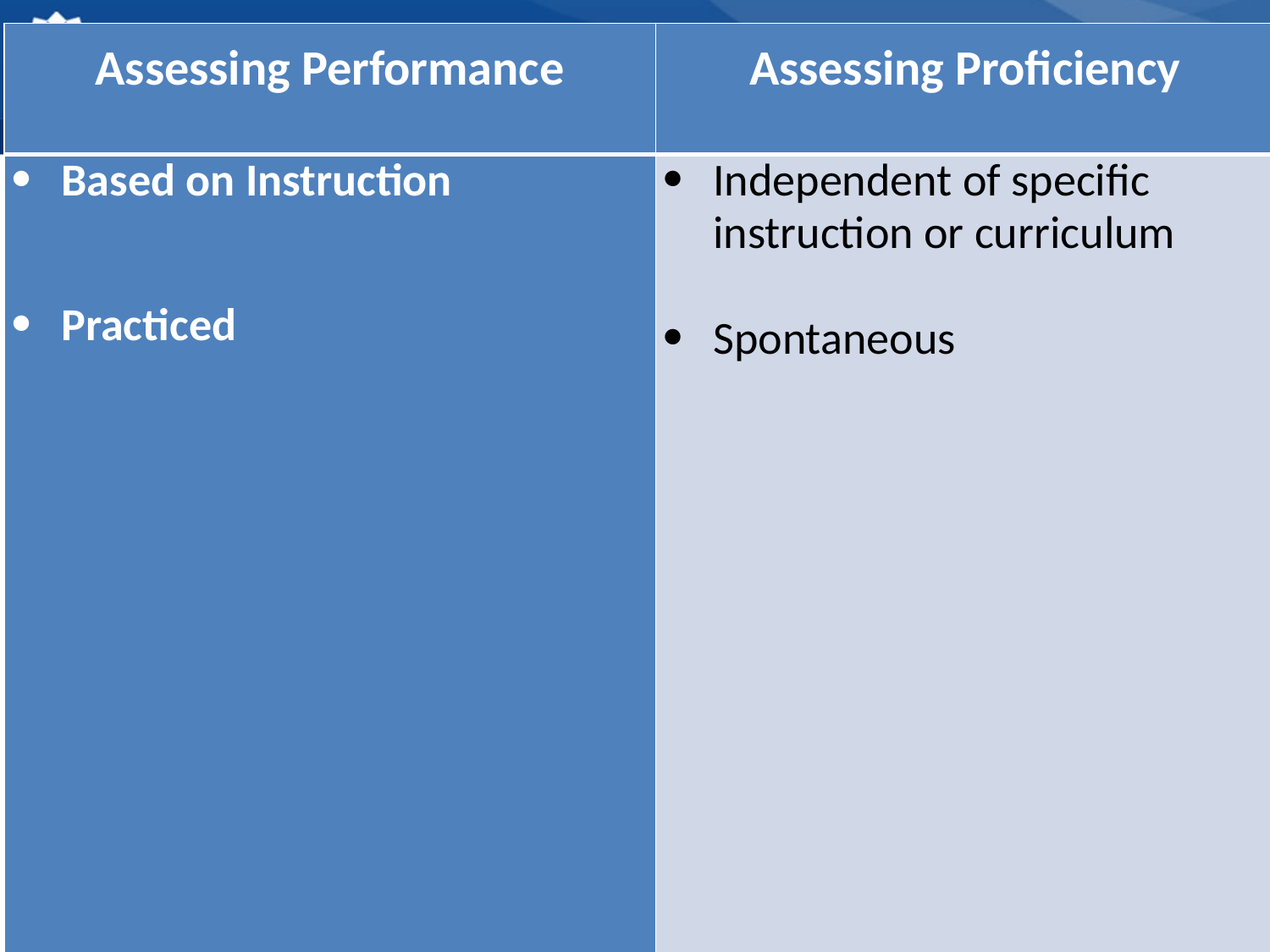

| Assessing Performance | Assessing Proficiency |
| --- | --- |
| Based on Instruction    Practiced | Independent of specific instruction or curriculum   Spontaneous |
#